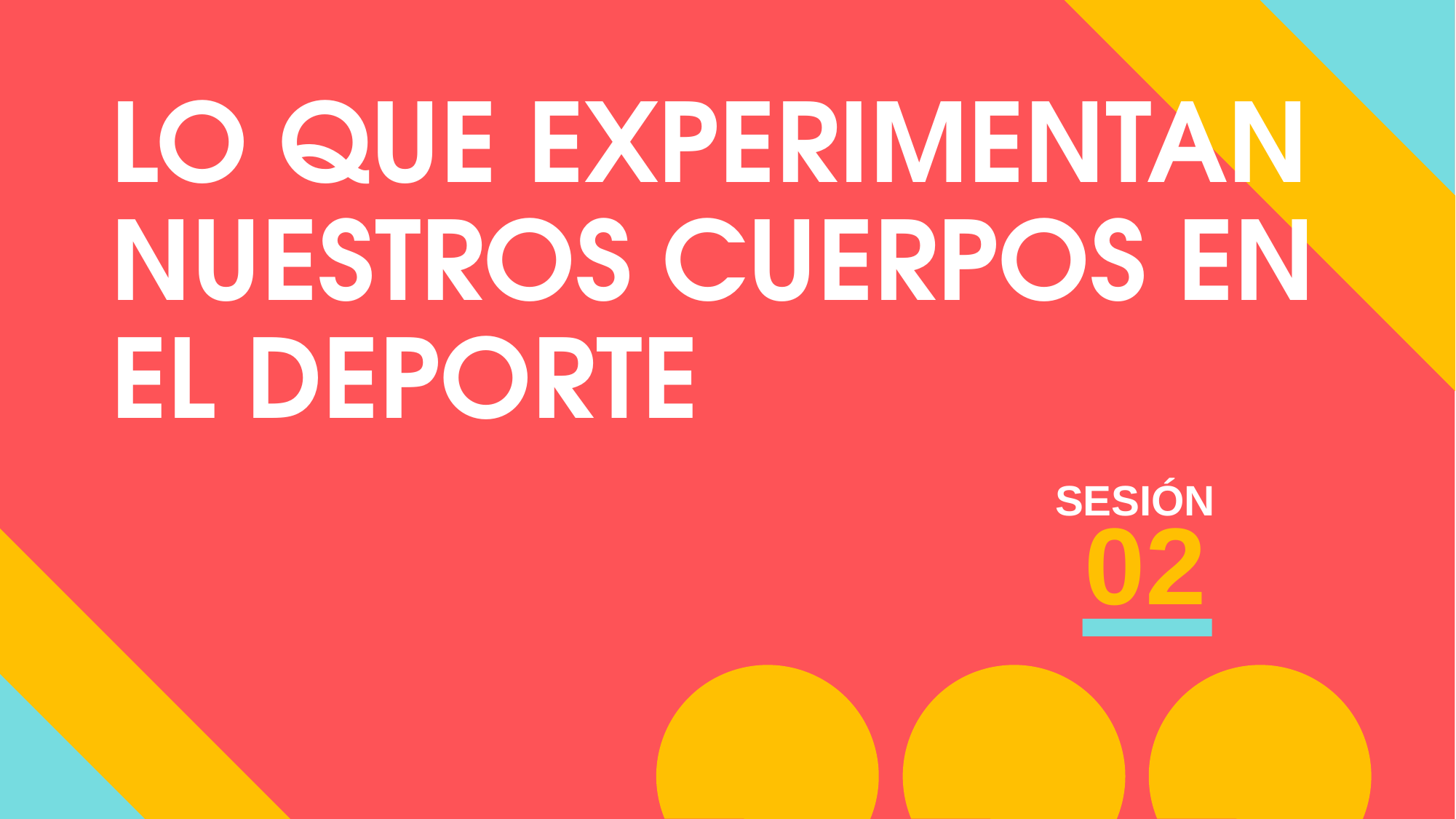

# LO QUE EXPERIMENTAN NUESTROS CUERPOS EN EL DEPORTE
02
SESIÓN